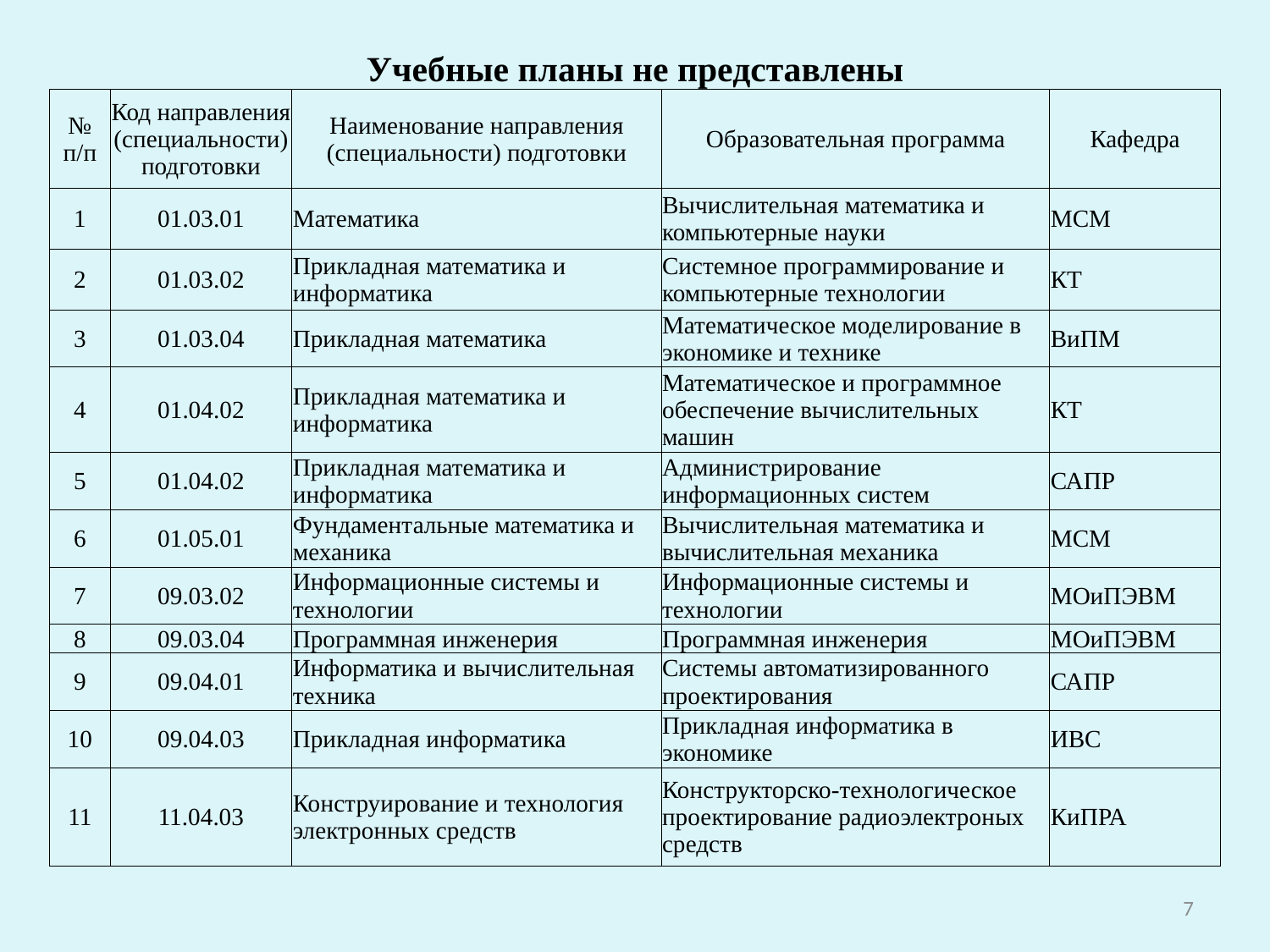

| Учебные планы не представлены |  |  |  |  |
| --- | --- | --- | --- | --- |
| № п/п | Код направления (специальности) подготовки | Наименование направления (специальности) подготовки | Образовательная программа | Кафедра |
| 1 | 01.03.01 | Математика | Вычислительная математика и компьютерные науки | МСМ |
| 2 | 01.03.02 | Прикладная математика и информатика | Системное программирование и компьютерные технологии | КТ |
| 3 | 01.03.04 | Прикладная математика | Математическое моделирование в экономике и технике | ВиПМ |
| 4 | 01.04.02 | Прикладная математика и информатика | Математическое и программное обеспечение вычислительных машин | КТ |
| 5 | 01.04.02 | Прикладная математика и информатика | Администрирование информационных систем | САПР |
| 6 | 01.05.01 | Фундаментальные математика и механика | Вычислительная математика и вычислительная механика | МСМ |
| 7 | 09.03.02 | Информационные системы и технологии | Информационные системы и технологии | МОиПЭВМ |
| 8 | 09.03.04 | Программная инженерия | Программная инженерия | МОиПЭВМ |
| 9 | 09.04.01 | Информатика и вычислительная техника | Системы автоматизированного проектирования | САПР |
| 10 | 09.04.03 | Прикладная информатика | Прикладная информатика в экономике | ИВС |
| 11 | 11.04.03 | Конструирование и технология электронных средств | Конструкторско-технологическое проектирование радиоэлектроных средств | КиПРА |
7